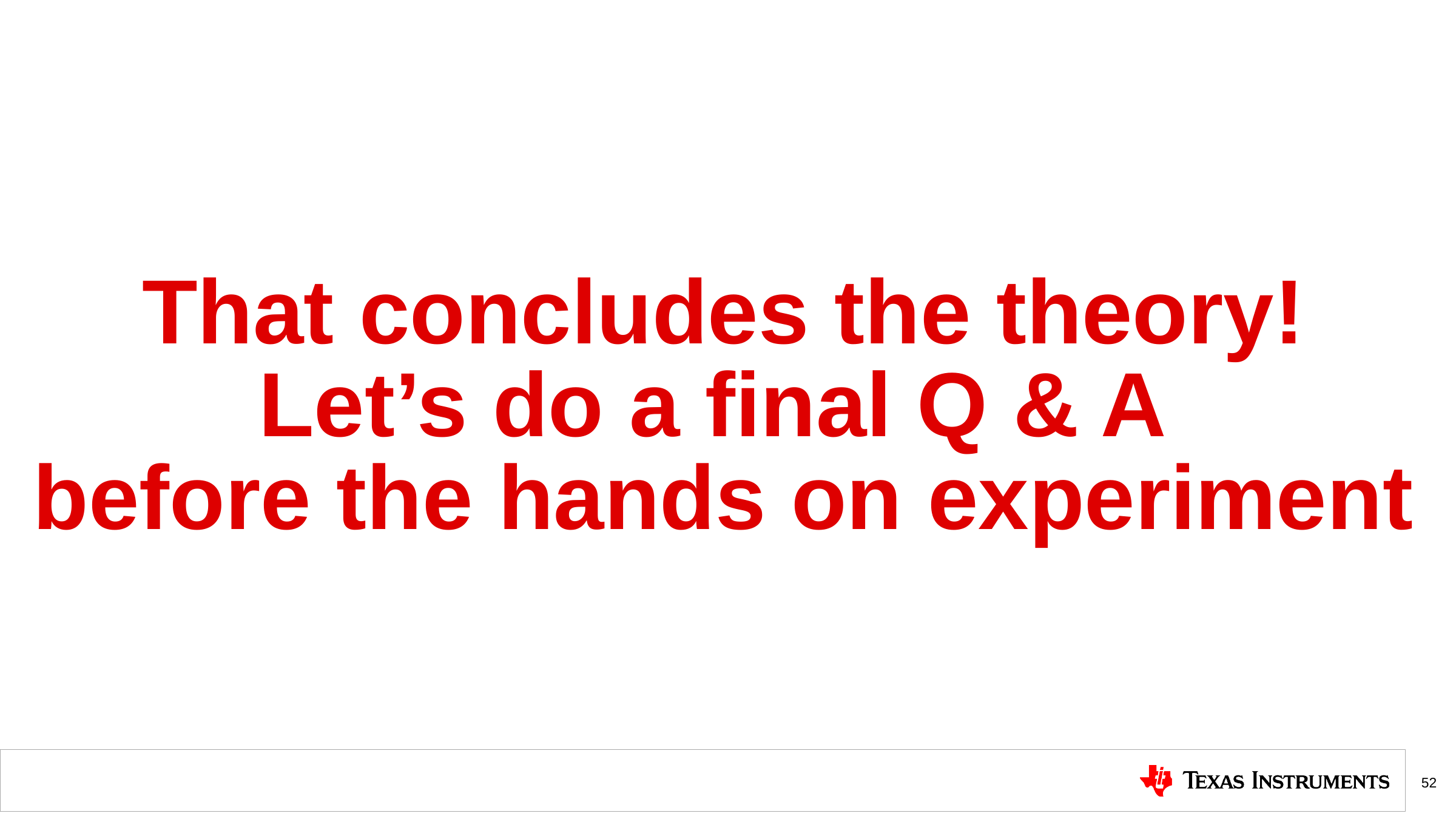

# That concludes the theory! Let’s do a final Q & A before the hands on experiment
52